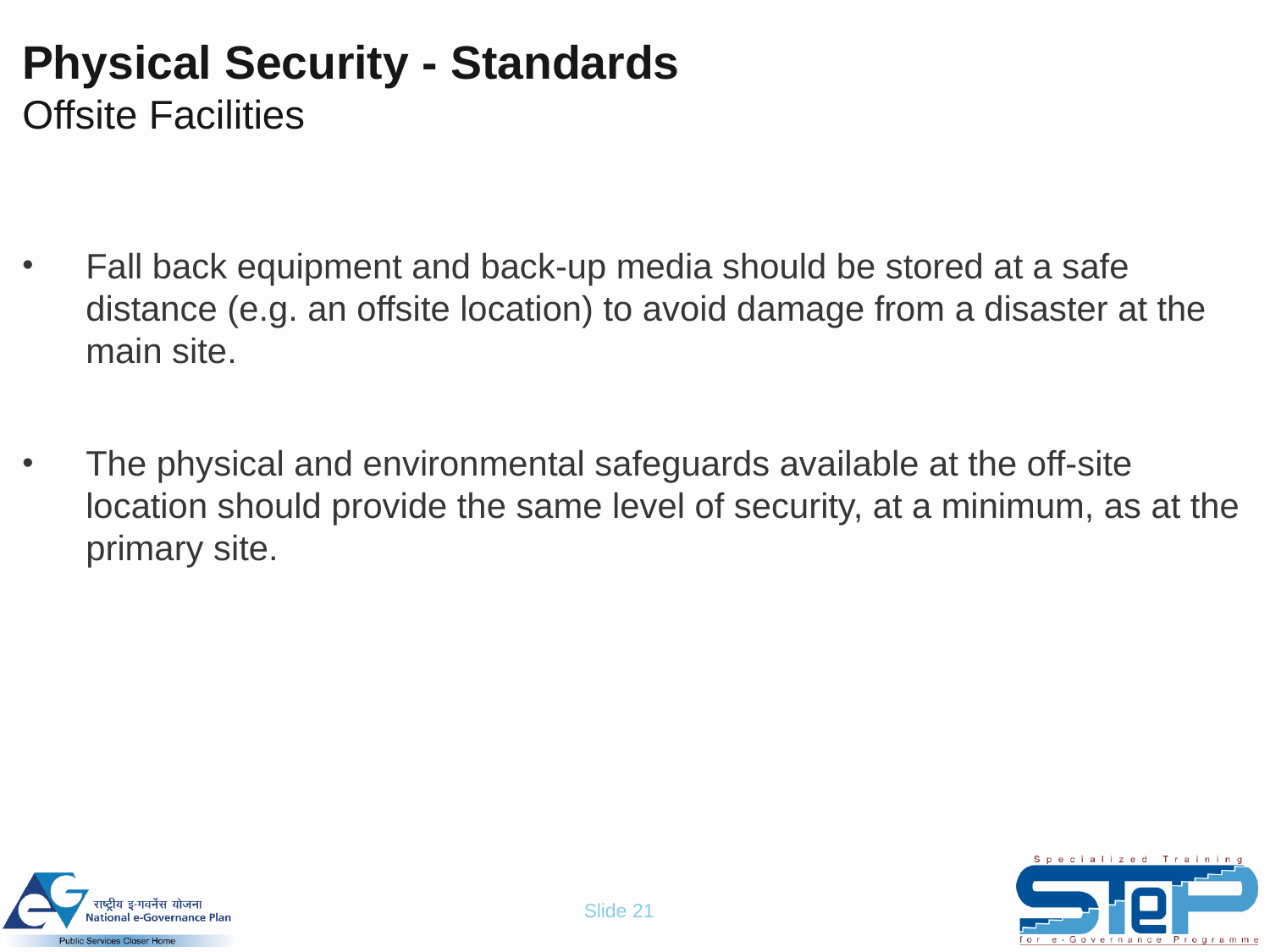

# Physical Security - Standards Offsite Facilities
Fall back equipment and back-up media should be stored at a safe distance (e.g. an offsite location) to avoid damage from a disaster at the main site.

The physical and environmental safeguards available at the off-site location should provide the same level of security, at a minimum, as at the primary site.